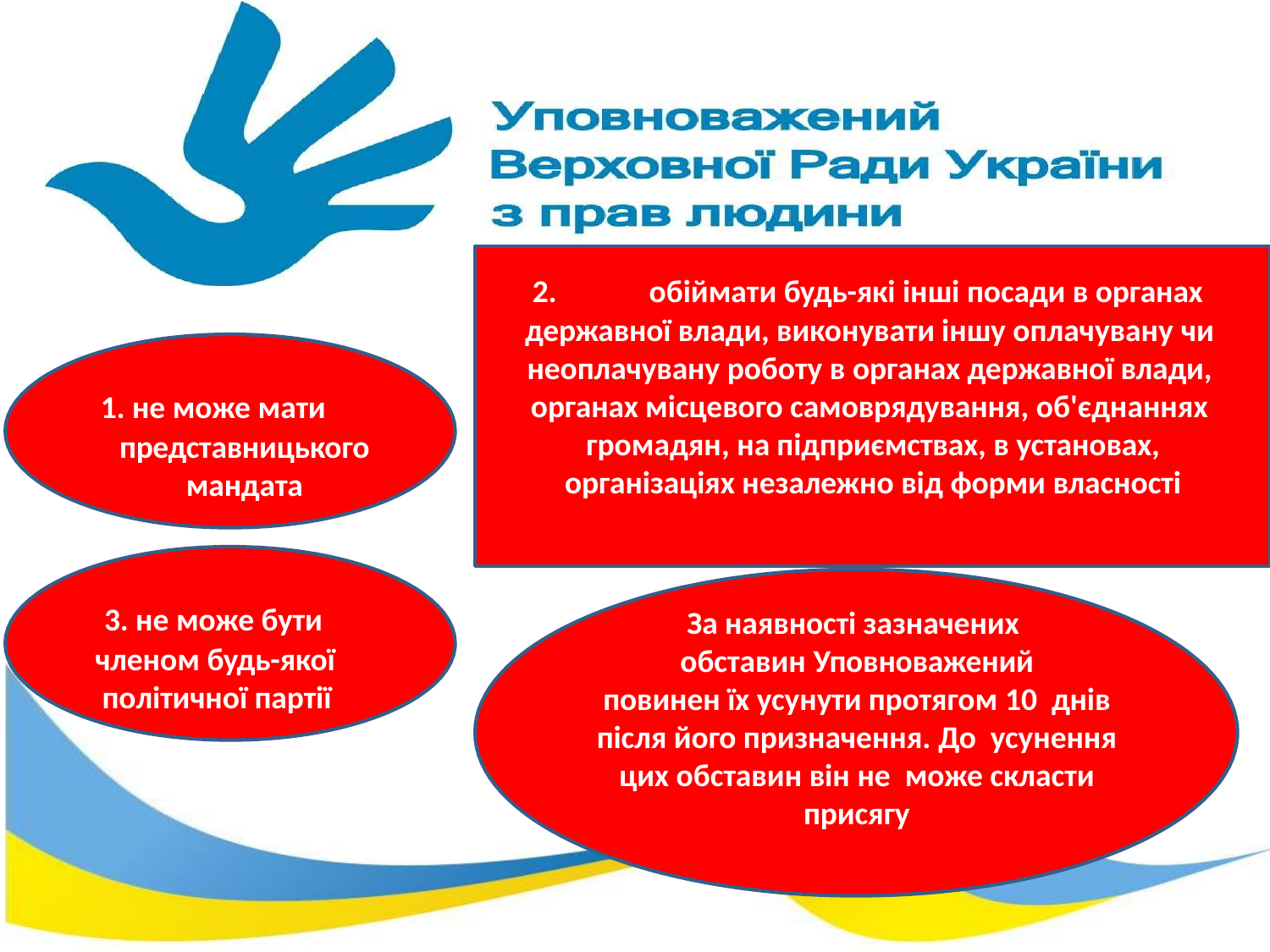

2.	обіймати будь-які інші посади в органах
державної влади, виконувати іншу оплачувану чи  неоплачувану роботу в органах державної влади,  органах місцевого самоврядування, об'єднаннях  громадян, на підприємствах, в установах,
організаціях незалежно від форми власності

1. не може мати
представницького
мандата

3. не може бути
членом будь-якої
політичної партії
За наявності зазначених  обставин Уповноважений
повинен їх усунути протягом 10  днів після його призначення. До  усунення цих обставин він не  може скласти присягу

40